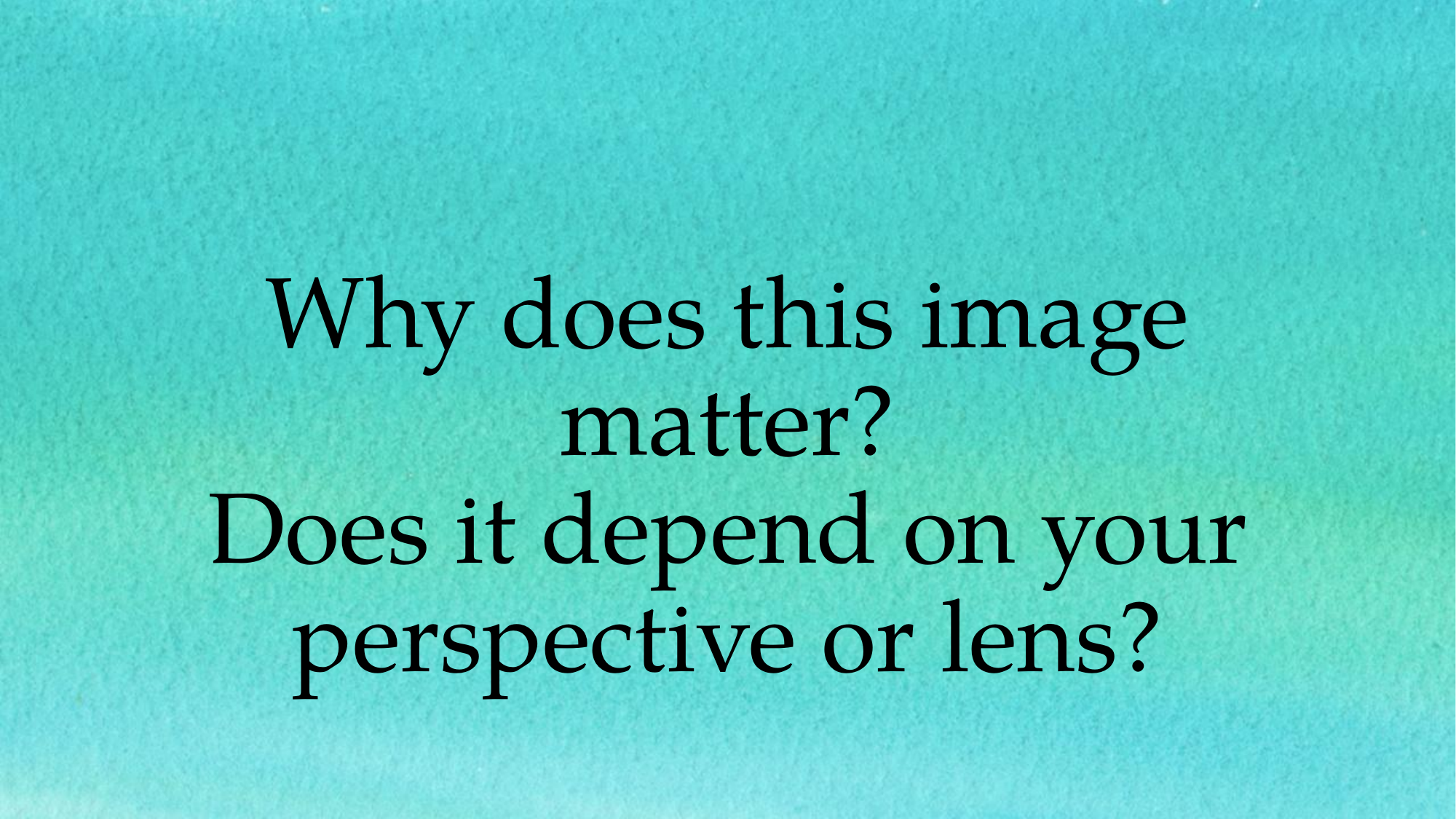

# Why does this image matter? Does it depend on your perspective or lens?